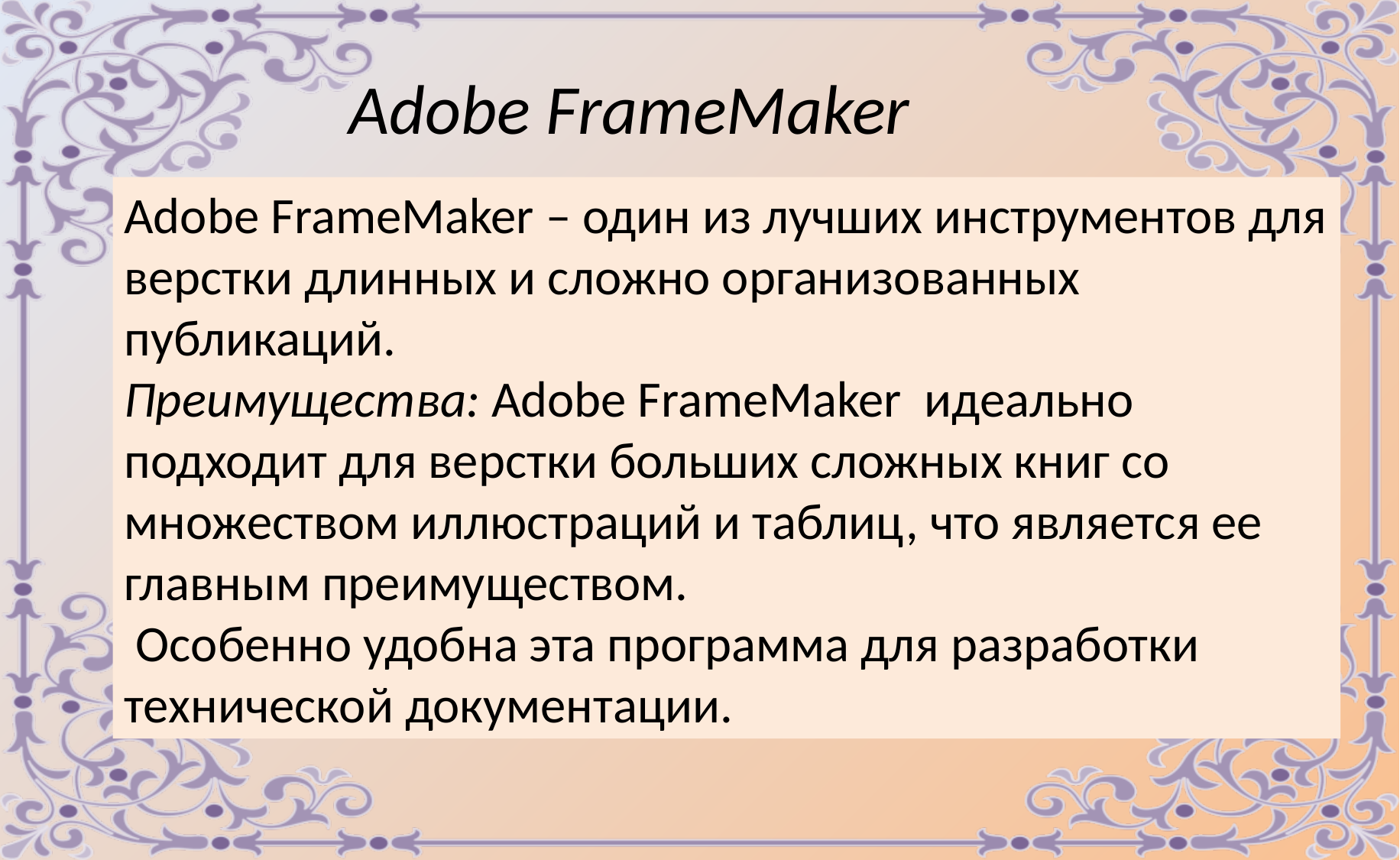

Adobe FrameMaker
Adobe FrameMaker – один из лучших инструментов для верстки длинных и сложно организованных публикаций.
Преимущества: Adobe FrameMaker  идеально подходит для верстки больших сложных книг со множеством иллюстраций и таблиц, что является ее главным преимуществом.
 Особенно удобна эта программа для разработки технической документации.